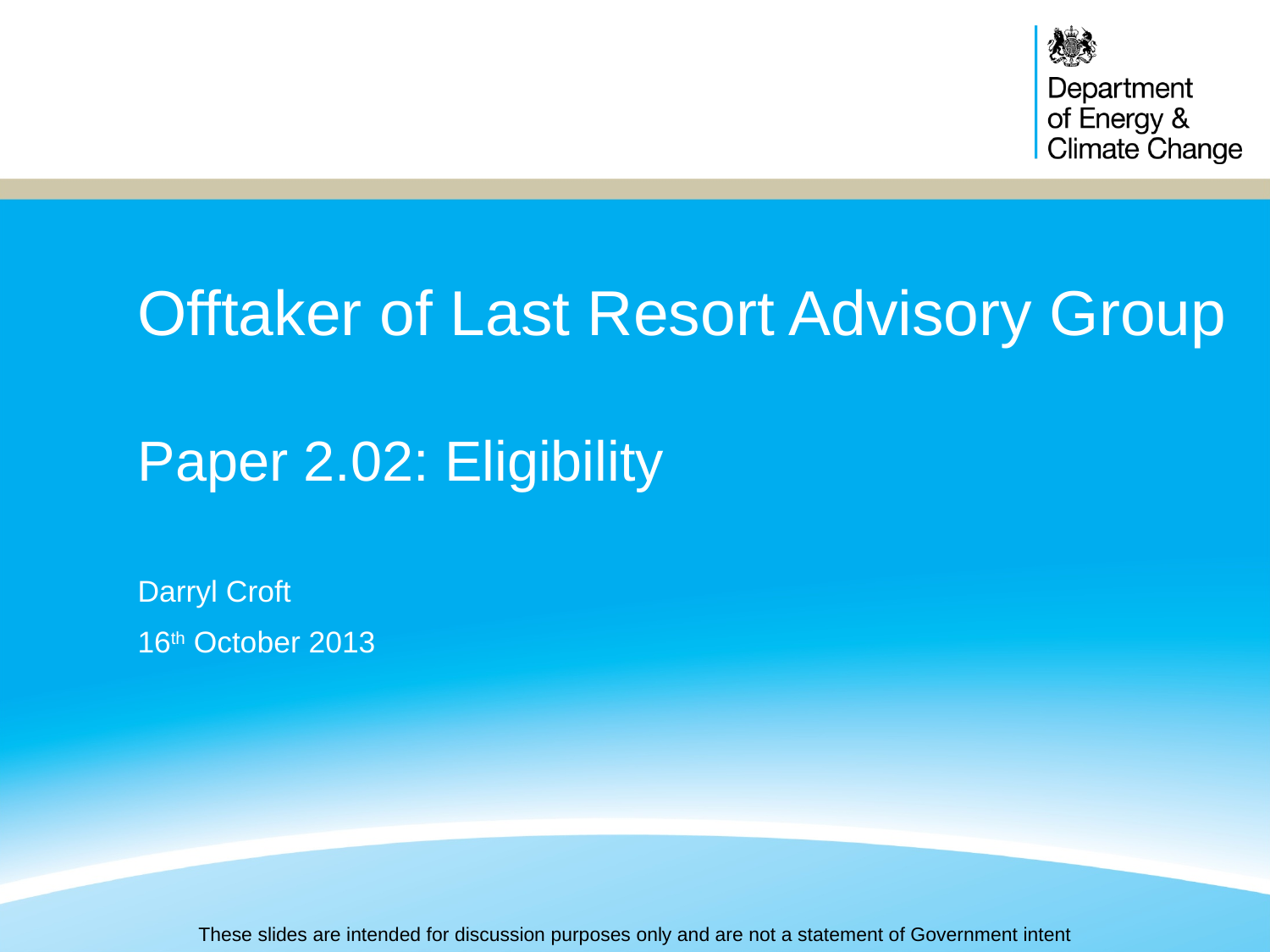

# Offtaker of Last Resort Advisory Group Paper 2.02: Eligibility
Darryl Croft
16th October 2013
These slides are intended for discussion purposes only and are not a statement of Government intent